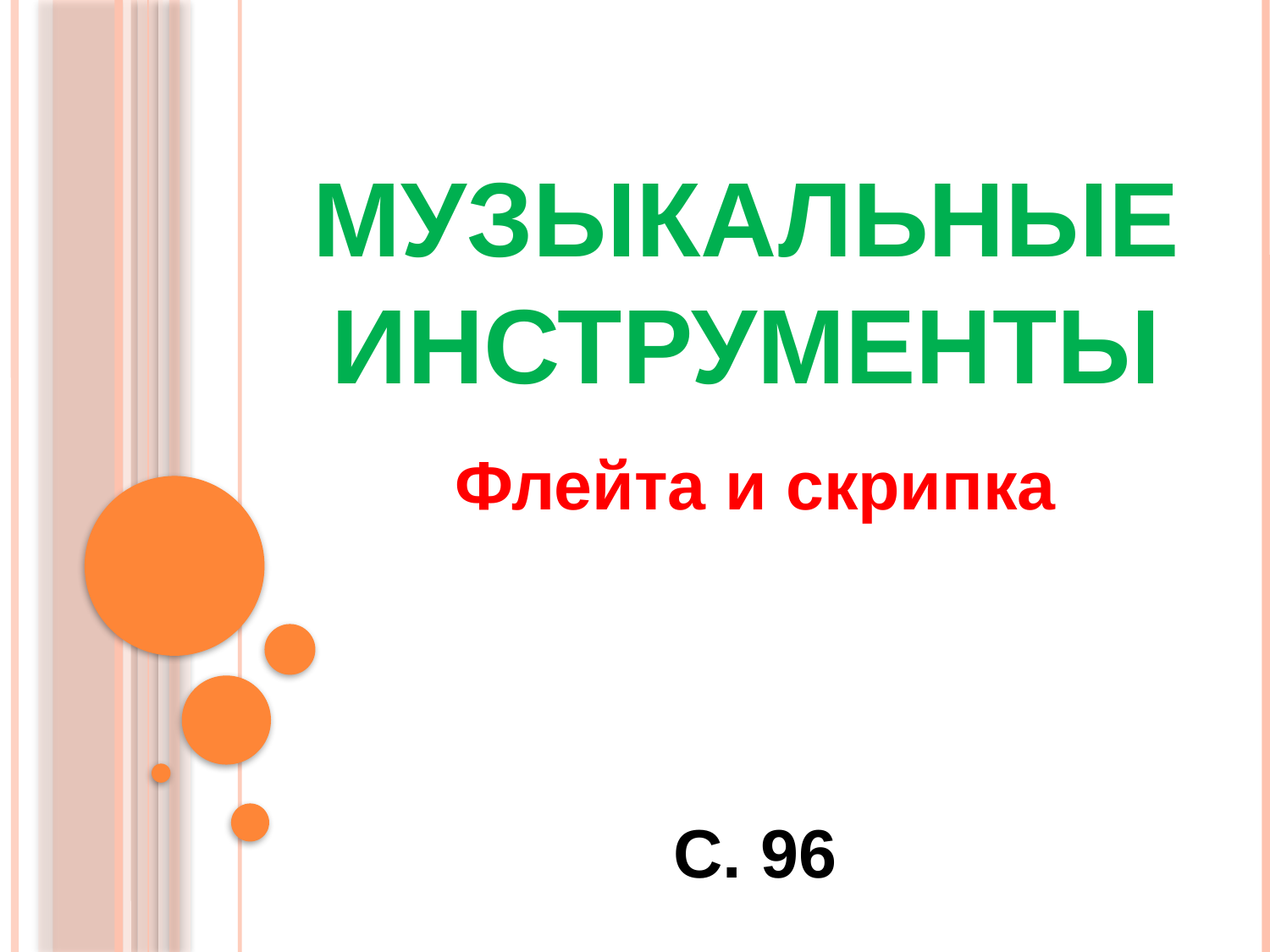

# Музыкальные инструменты
Флейта и скрипка

С. 96